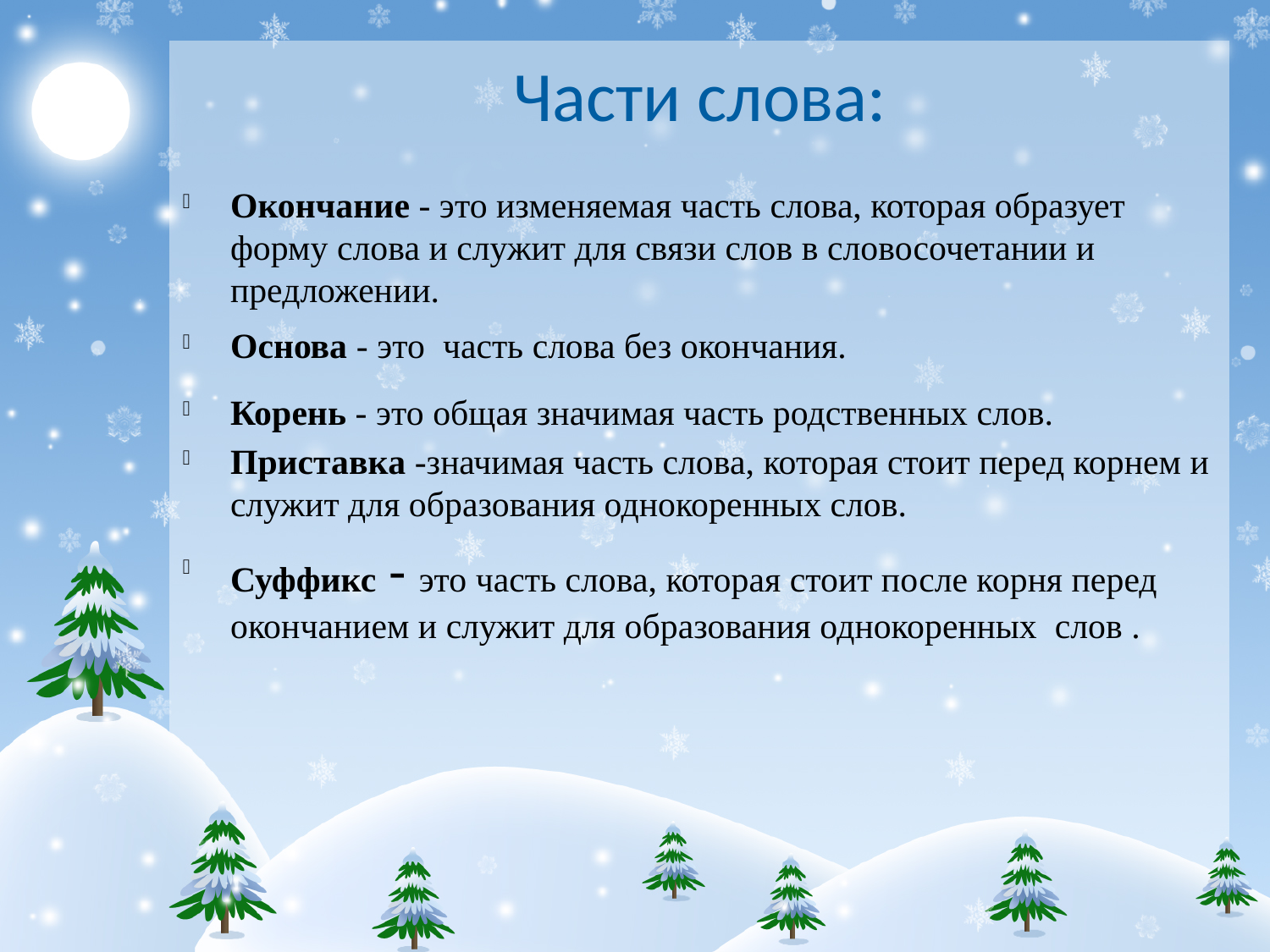

# Части слова:
Окончание - это изменяемая часть слова, которая образует форму слова и служит для связи слов в словосочетании и предложении.
Основа - это  часть слова без окончания.
Корень - это общая значимая часть родственных слов.
Приставка -значимая часть слова, которая стоит перед корнем и служит для образования однокоренных слов.
Суффикс - это часть слова, которая стоит после корня перед окончанием и служит для образования однокоренных  слов .